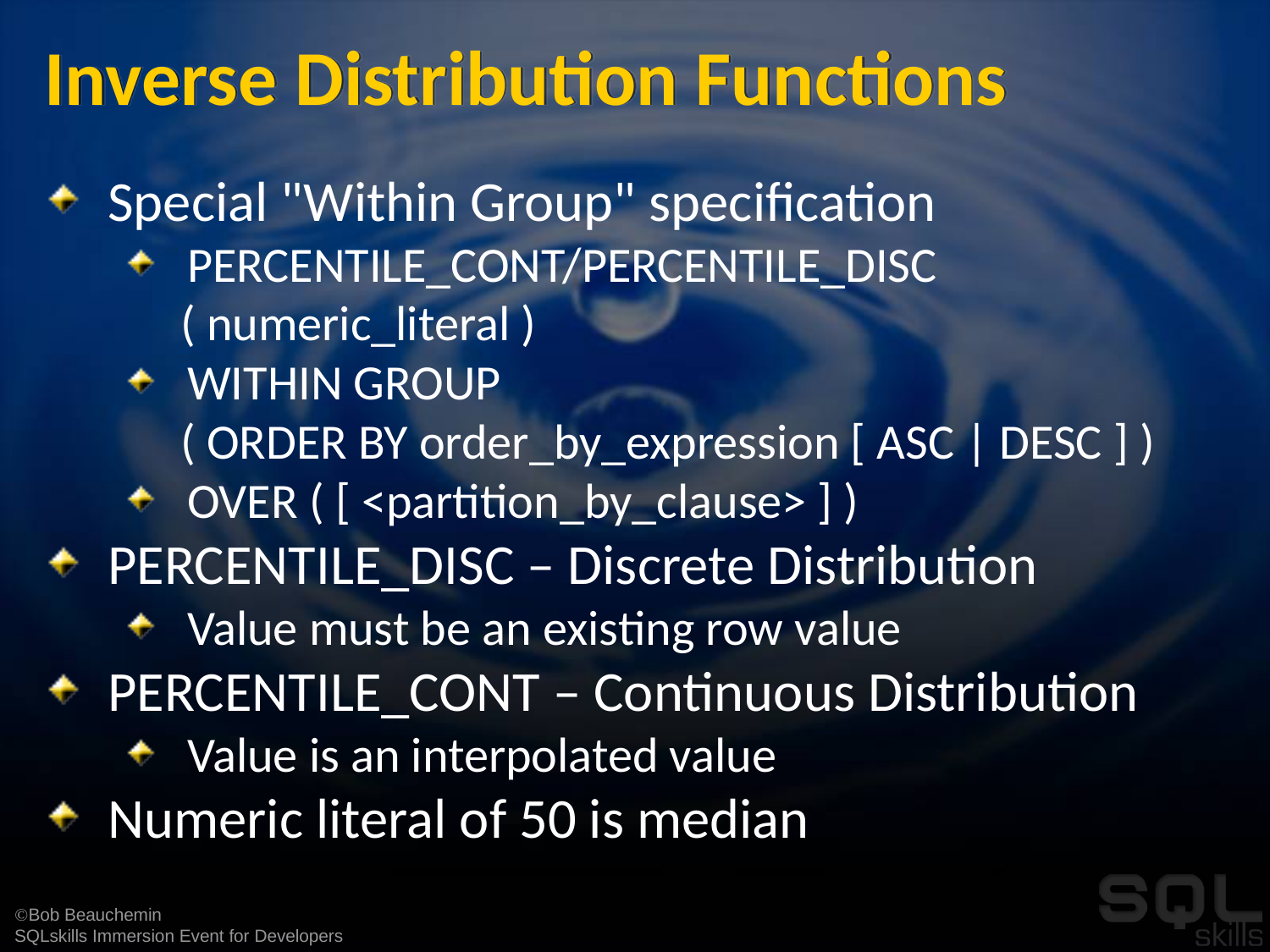

# Inverse Distribution Functions
Special "Within Group" specification
PERCENTILE_CONT/PERCENTILE_DISC
     ( numeric_literal )
WITHIN GROUP
     ( ORDER BY order_by_expression [ ASC | DESC ] )
OVER ( [ <partition_by_clause> ] )
PERCENTILE_DISC – Discrete Distribution
Value must be an existing row value
PERCENTILE_CONT – Continuous Distribution
Value is an interpolated value
Numeric literal of 50 is median